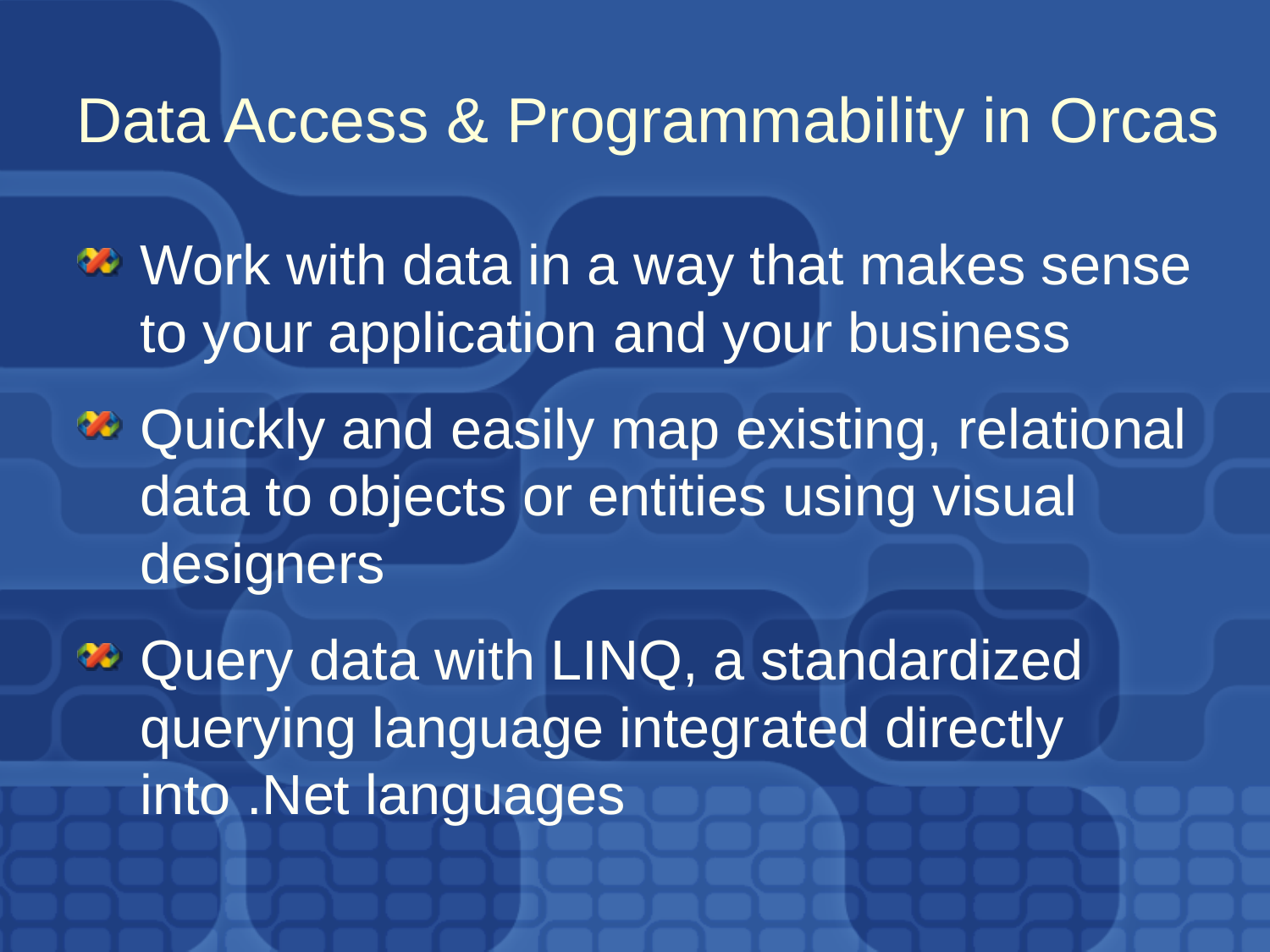

# Data Access & Programmability in Orcas
Work with data in a way that makes sense to your application and your business
Quickly and easily map existing, relational data to objects or entities using visual designers
Query data with LINQ, a standardized querying language integrated directly into .Net languages